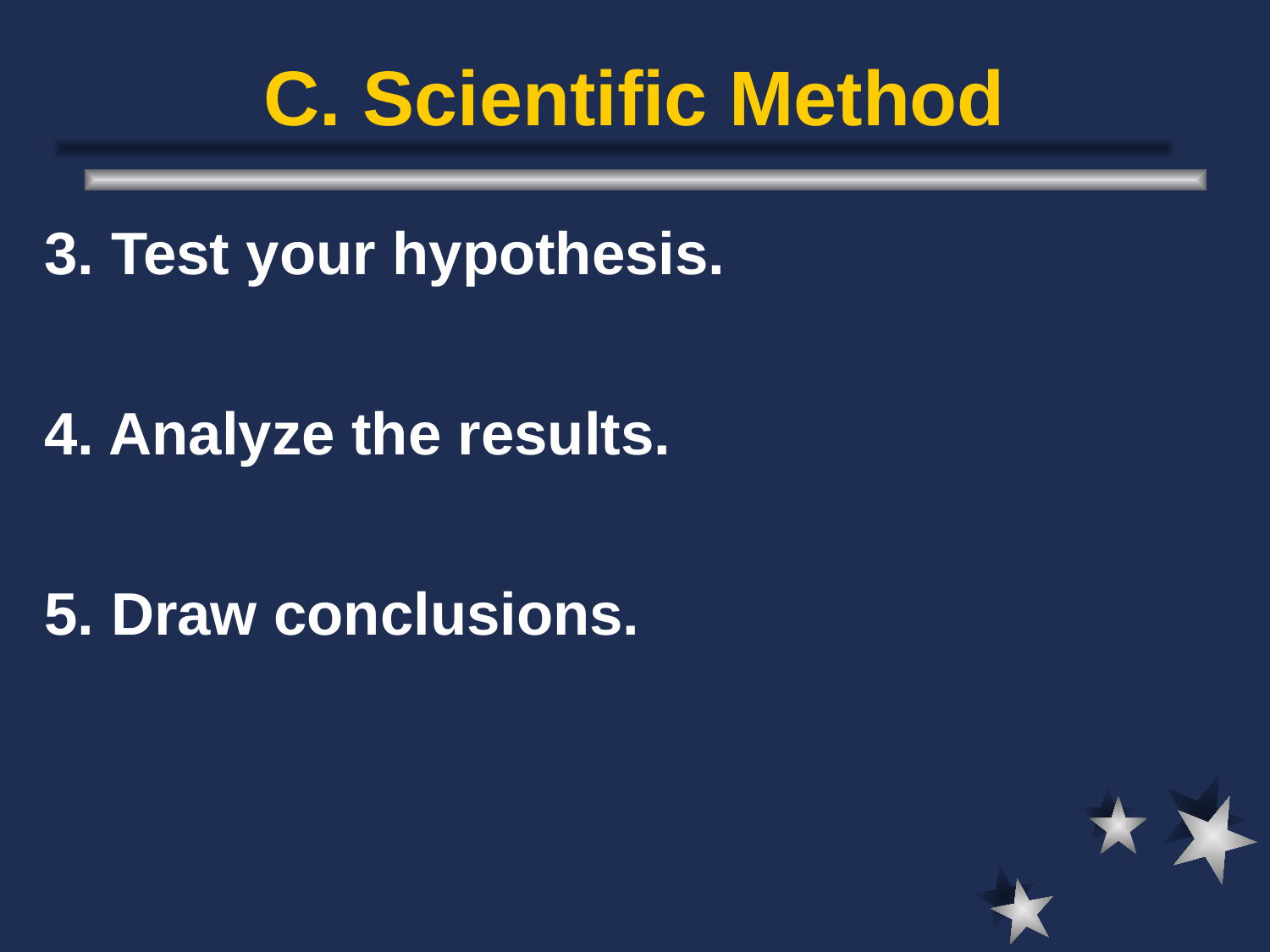

# C. Scientific Method
3. Test your hypothesis.

4. Analyze the results.

5. Draw conclusions.